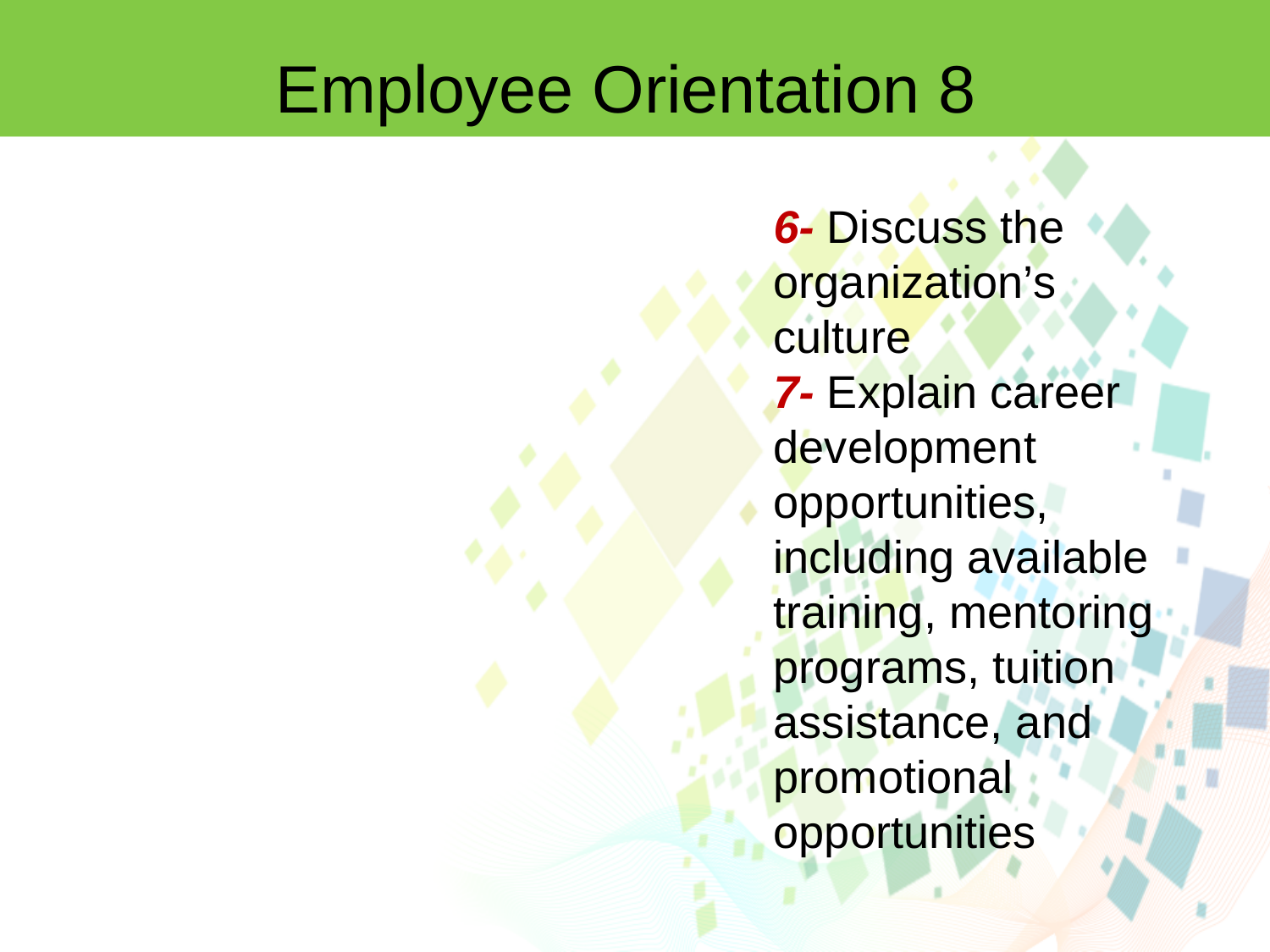

Employee Orientation 8
6- Discuss the organization’s culture
7- Explain career development opportunities, including available training, mentoring programs, tuition assistance, and promotional opportunities